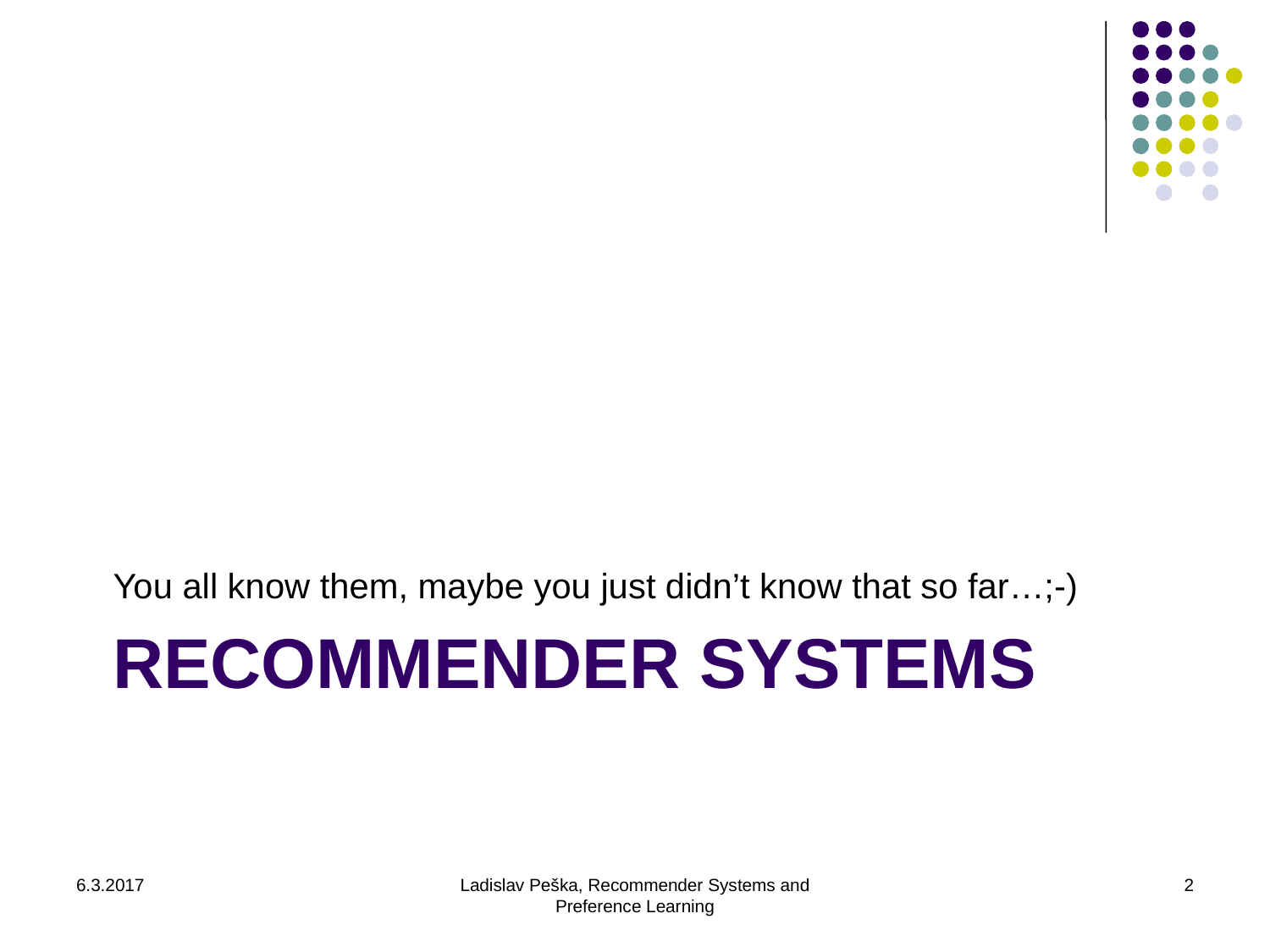

You all know them, maybe you just didn’t know that so far…;-)
# Recommender Systems
6.3.2017
Ladislav Peška, Recommender Systems and Preference Learning
2